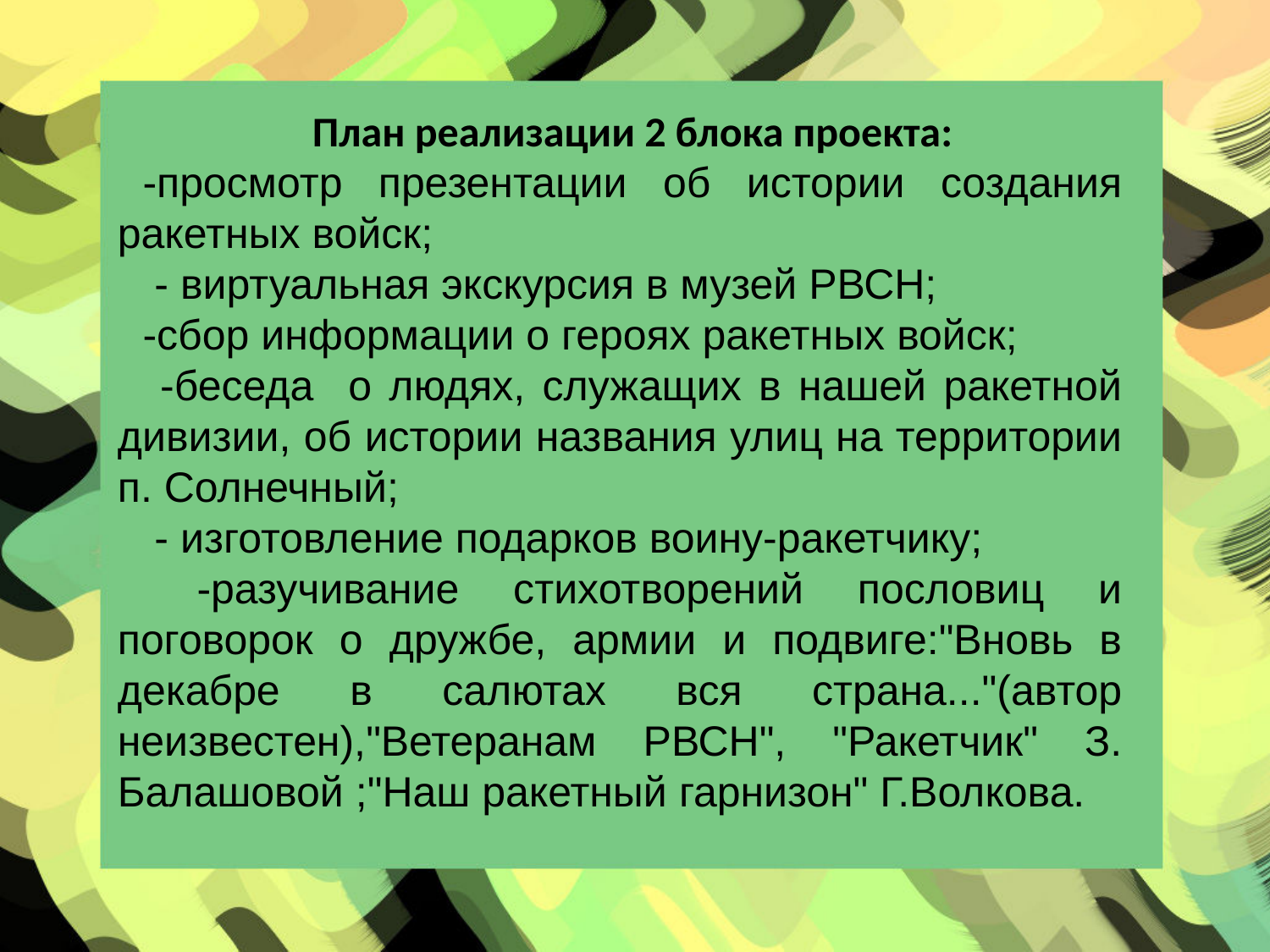

План реализации 2 блока проекта:
-просмотр презентации об истории создания ракетных войск;
 - виртуальная экскурсия в музей РВСН;
-сбор информации о героях ракетных войск;
 -беседа  о людях, служащих в нашей ракетной дивизии, об истории названия улиц на территории п. Солнечный;
 - изготовление подарков воину-ракетчику;
 -разучивание стихотворений пословиц и поговорок о дружбе, армии и подвиге:"Вновь в декабре в салютах вся страна..."(автор неизвестен),"Ветеранам РВСН", "Ракетчик" З. Балашовой ;"Наш ракетный гарнизон" Г.Волкова.